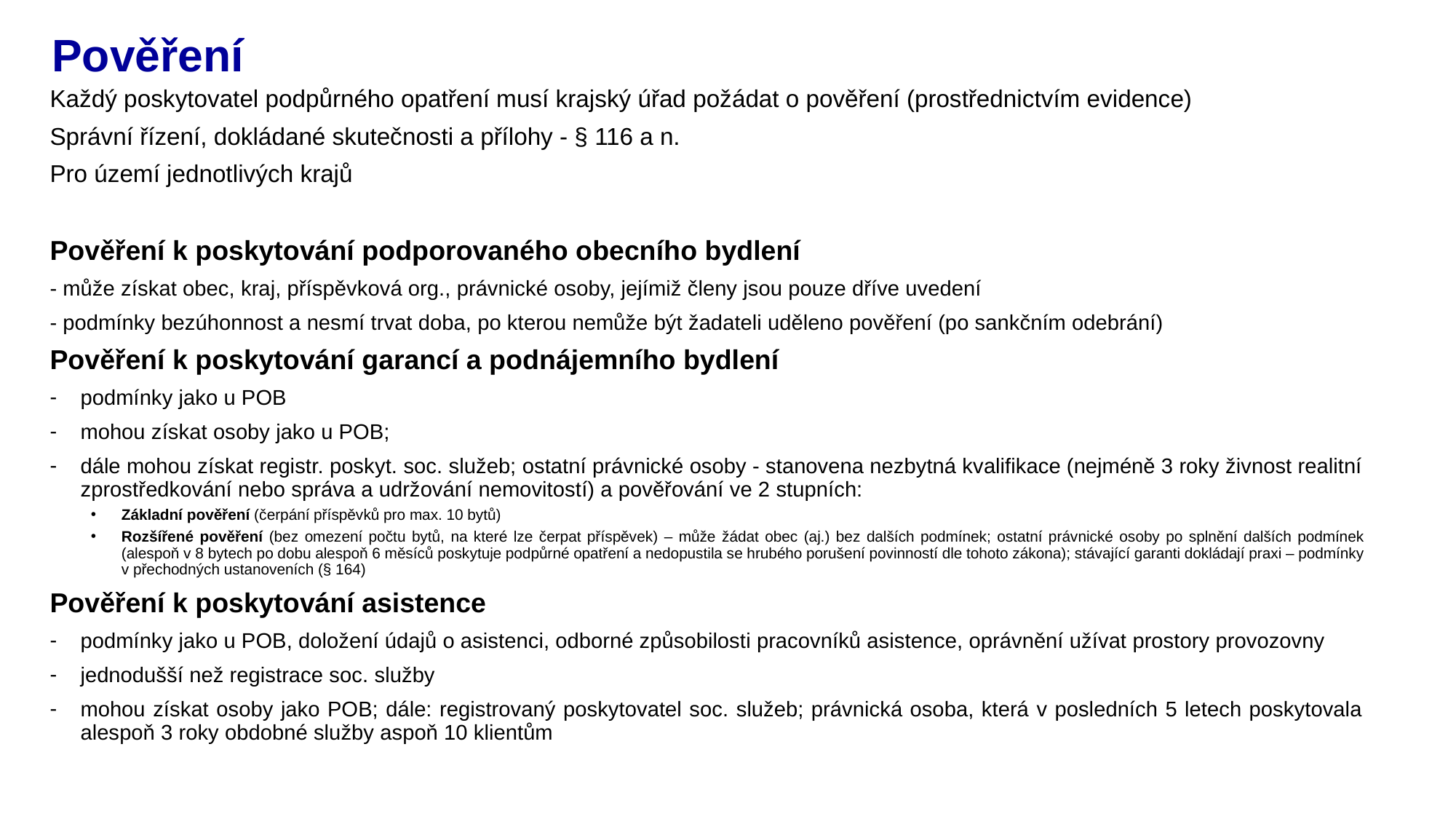

# Pověření
Každý poskytovatel podpůrného opatření musí krajský úřad požádat o pověření (prostřednictvím evidence)
Správní řízení, dokládané skutečnosti a přílohy - § 116 a n.
Pro území jednotlivých krajů

Pověření k poskytování podporovaného obecního bydlení
- může získat obec, kraj, příspěvková org., právnické osoby, jejímiž členy jsou pouze dříve uvedení
- podmínky bezúhonnost a nesmí trvat doba, po kterou nemůže být žadateli uděleno pověření (po sankčním odebrání)
Pověření k poskytování garancí a podnájemního bydlení
podmínky jako u POB
mohou získat osoby jako u POB;
dále mohou získat registr. poskyt. soc. služeb; ostatní právnické osoby - stanovena nezbytná kvalifikace (nejméně 3 roky živnost realitní zprostředkování nebo správa a udržování nemovitostí) a pověřování ve 2 stupních:
Základní pověření (čerpání příspěvků pro max. 10 bytů)
Rozšířené pověření (bez omezení počtu bytů, na které lze čerpat příspěvek) – může žádat obec (aj.) bez dalších podmínek; ostatní právnické osoby po splnění dalších podmínek (alespoň v 8 bytech po dobu alespoň 6 měsíců poskytuje podpůrné opatření a nedopustila se hrubého porušení povinností dle tohoto zákona); stávající garanti dokládají praxi – podmínky v přechodných ustanoveních (§ 164)
Pověření k poskytování asistence
podmínky jako u POB, doložení údajů o asistenci, odborné způsobilosti pracovníků asistence, oprávnění užívat prostory provozovny
jednodušší než registrace soc. služby
mohou získat osoby jako POB; dále: registrovaný poskytovatel soc. služeb; právnická osoba, která v posledních 5 letech poskytovala alespoň 3 roky obdobné služby aspoň 10 klientům